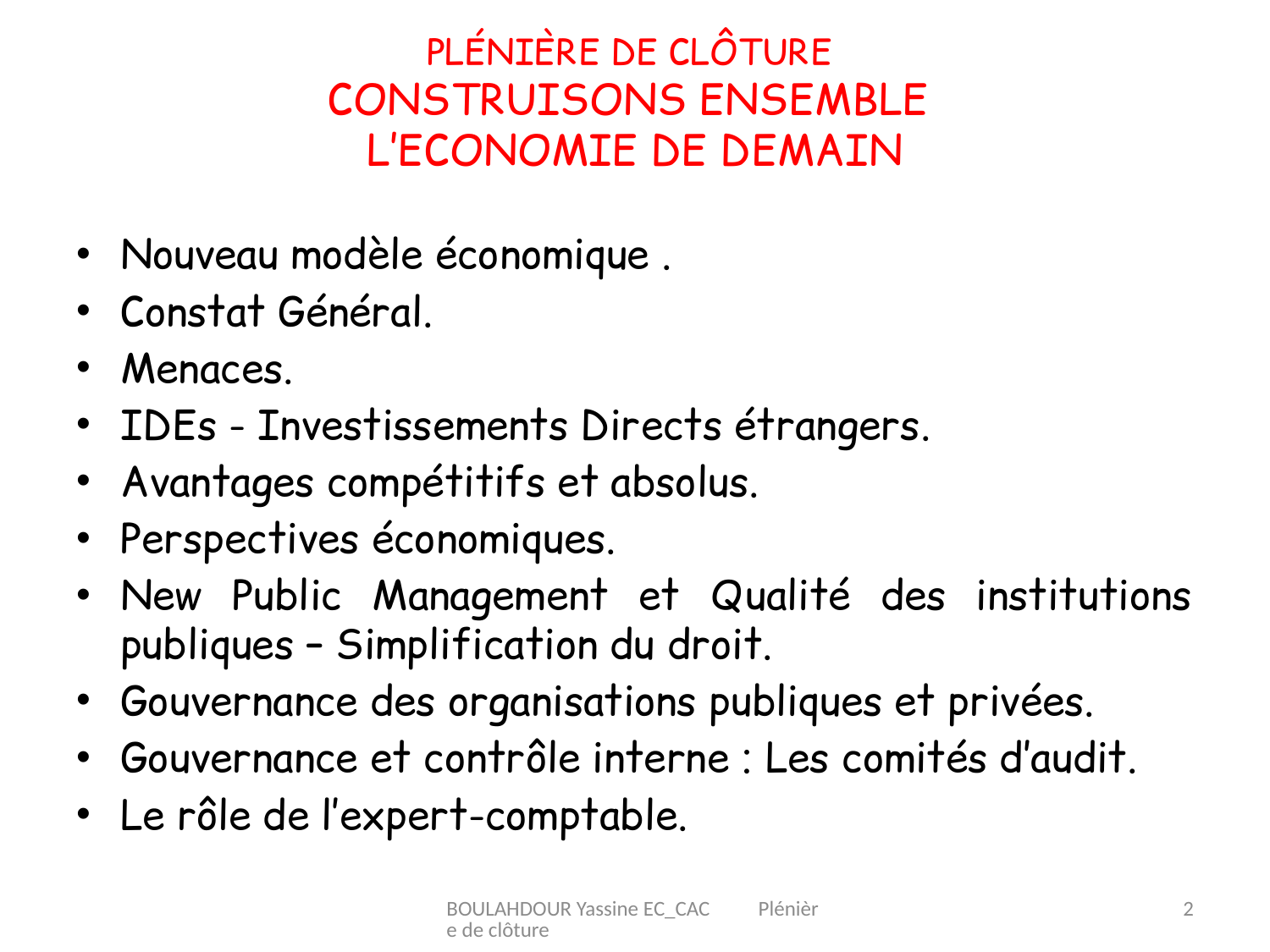

# Plénière DE CLÔTURE CONSTRUISONS ENSEMBLE L’ECONOMIE DE DEMAIN
Nouveau modèle économique .
Constat Général.
Menaces.
IDEs - Investissements Directs étrangers.
Avantages compétitifs et absolus.
Perspectives économiques.
New Public Management et Qualité des institutions publiques – Simplification du droit.
Gouvernance des organisations publiques et privées.
Gouvernance et contrôle interne : Les comités d’audit.
Le rôle de l’expert-comptable.

BOULAHDOUR Yassine EC_CAC          Plénière de clôture
2